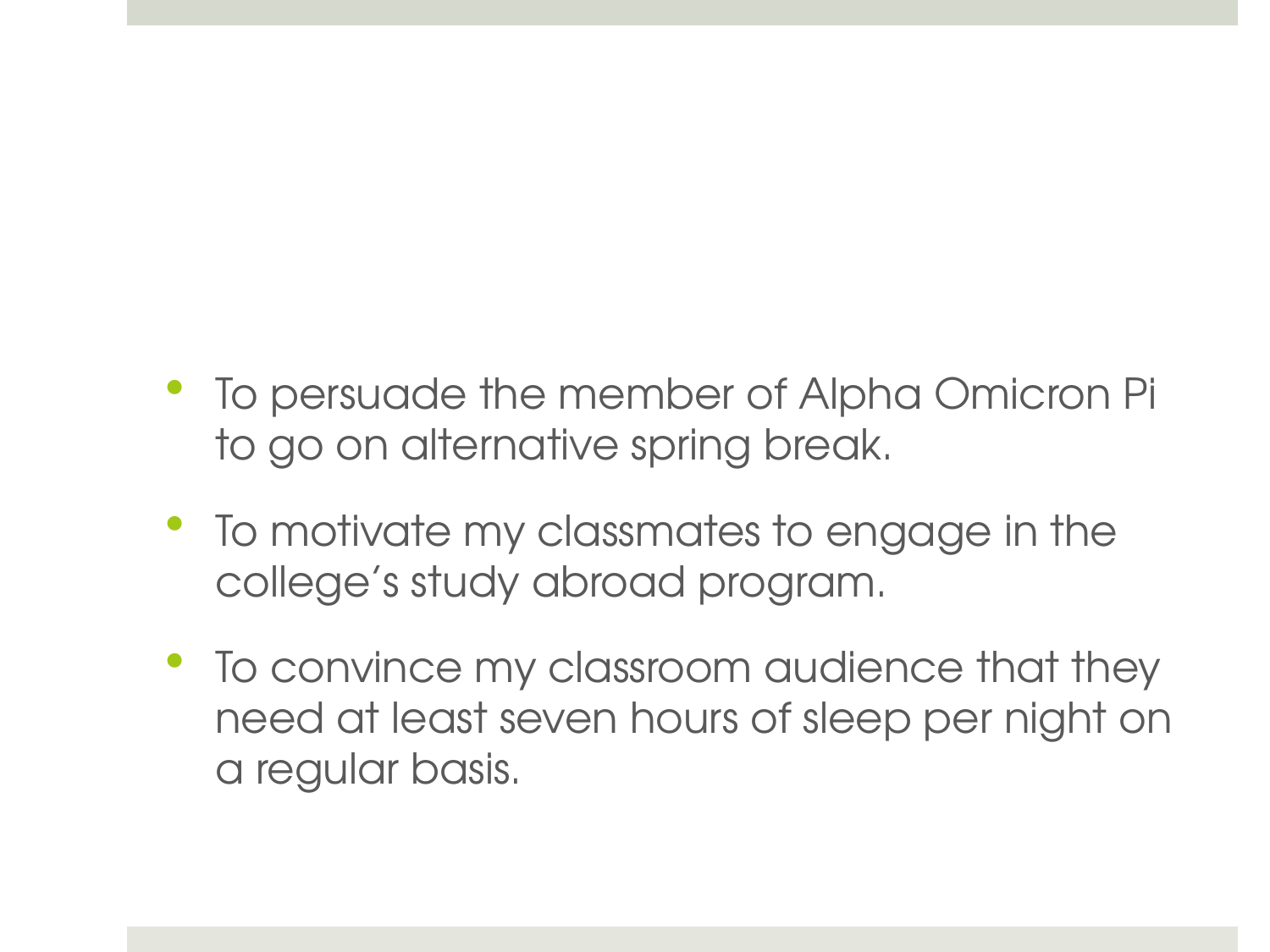

#
To persuade the member of Alpha Omicron Pi to go on alternative spring break.
To motivate my classmates to engage in the college’s study abroad program.
To convince my classroom audience that they need at least seven hours of sleep per night on a regular basis.